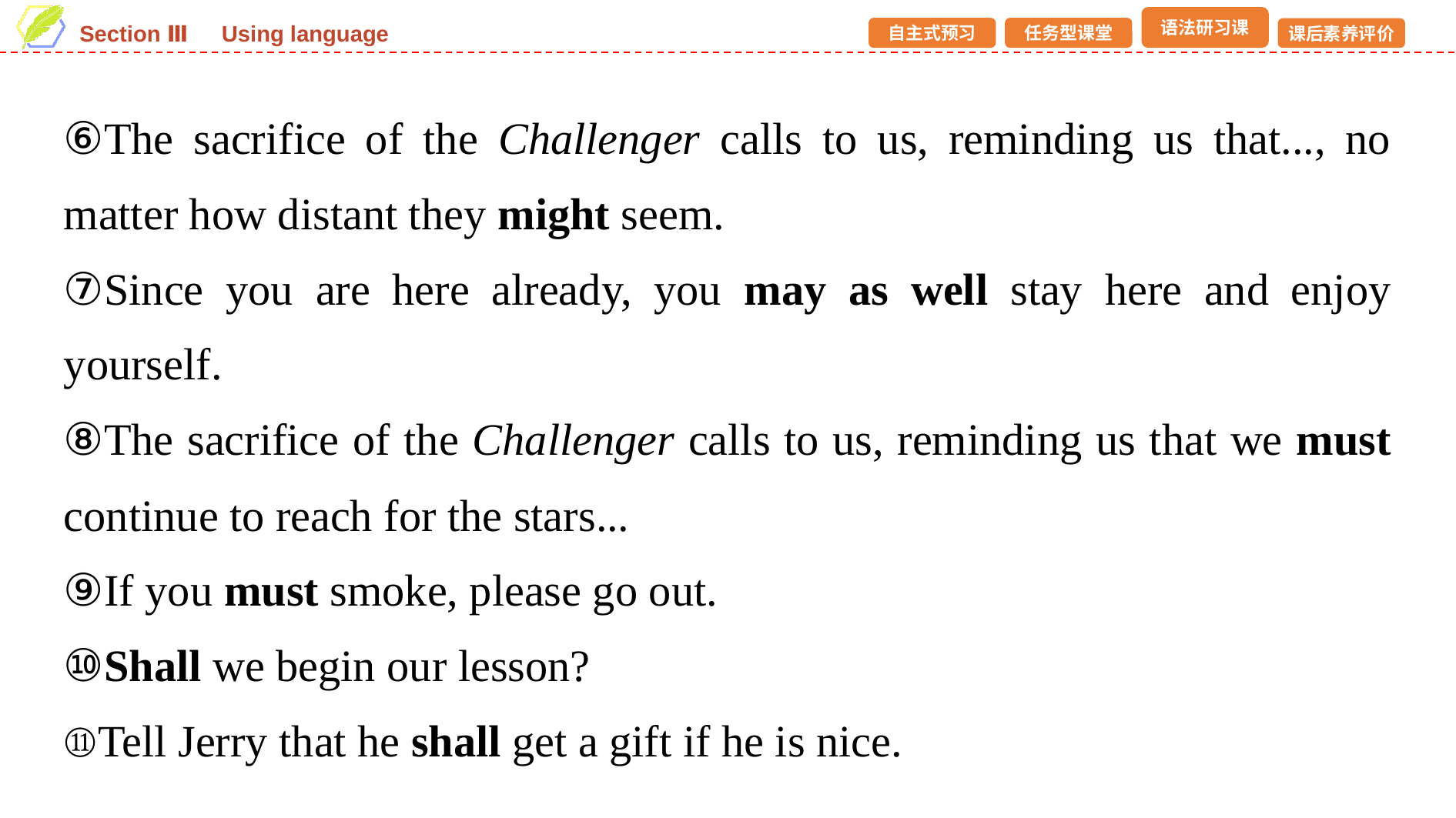

⑥The sacrifice of the Challenger calls to us, reminding us that..., no matter how distant they might seem.
⑦Since you are here already, you may as well stay here and enjoy yourself.
⑧The sacrifice of the Challenger calls to us, reminding us that we must continue to reach for the stars...
⑨If you must smoke, please go out.
⑩Shall we begin our lesson?
⑪Tell Jerry that he shall get a gift if he is nice.